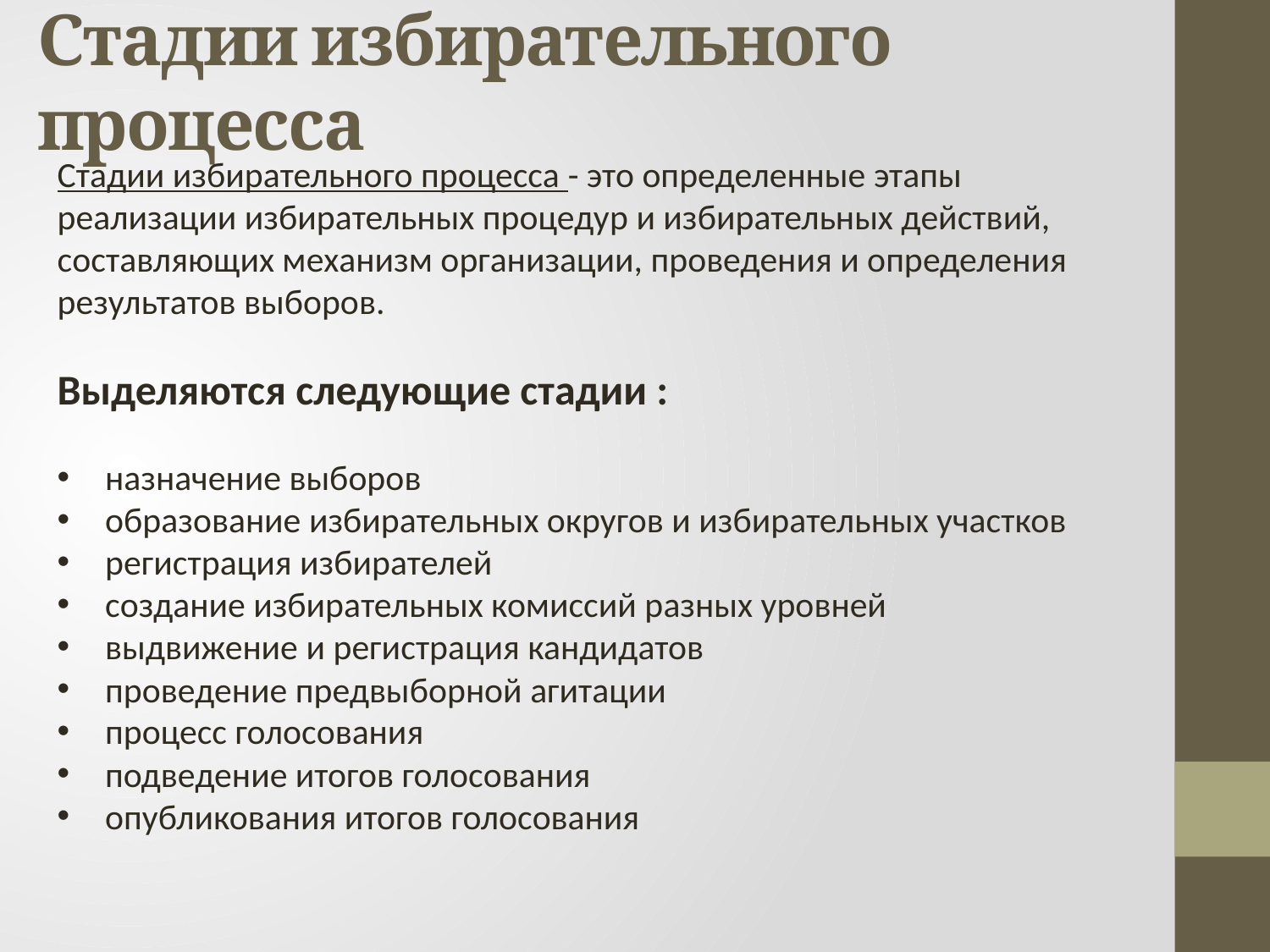

# Стадии избирательного процесса
Стадии избирательного процесса - это определенные этапы реализации избирательных процедур и избирательных действий, составляющих механизм организации, проведения и определения результатов выборов.
Выделяются следующие стадии :

назначение выборов
образование избирательных округов и избирательных участков
регистрация избирателей
создание избирательных комиссий разных уровней
выдвижение и регистрация кандидатов
проведение предвыборной агитации
процесс голосования
подведение итогов голосования
опубликования итогов голосования